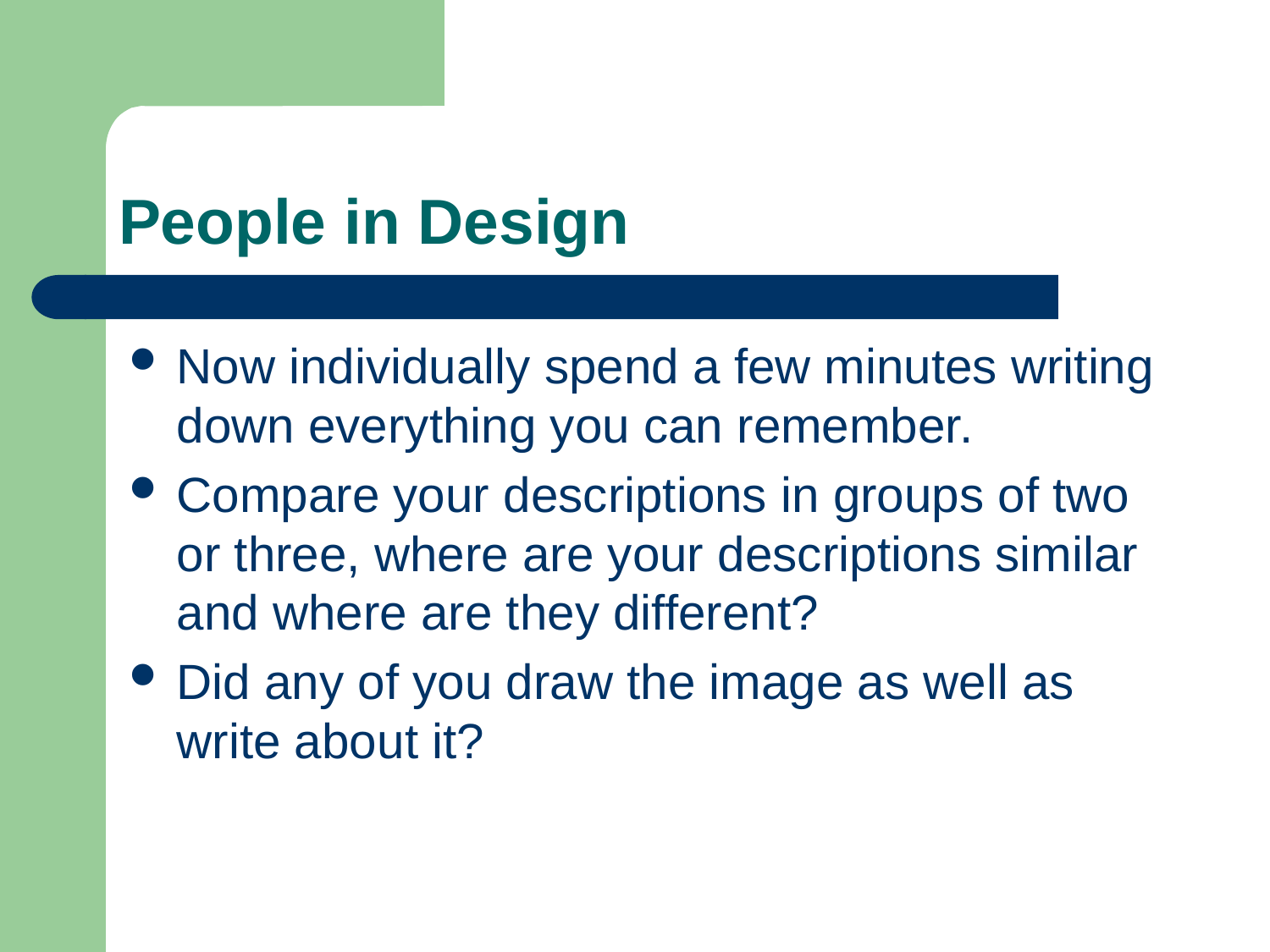

# People in Design
Now individually spend a few minutes writing down everything you can remember.
Compare your descriptions in groups of two or three, where are your descriptions similar and where are they different?
Did any of you draw the image as well as write about it?